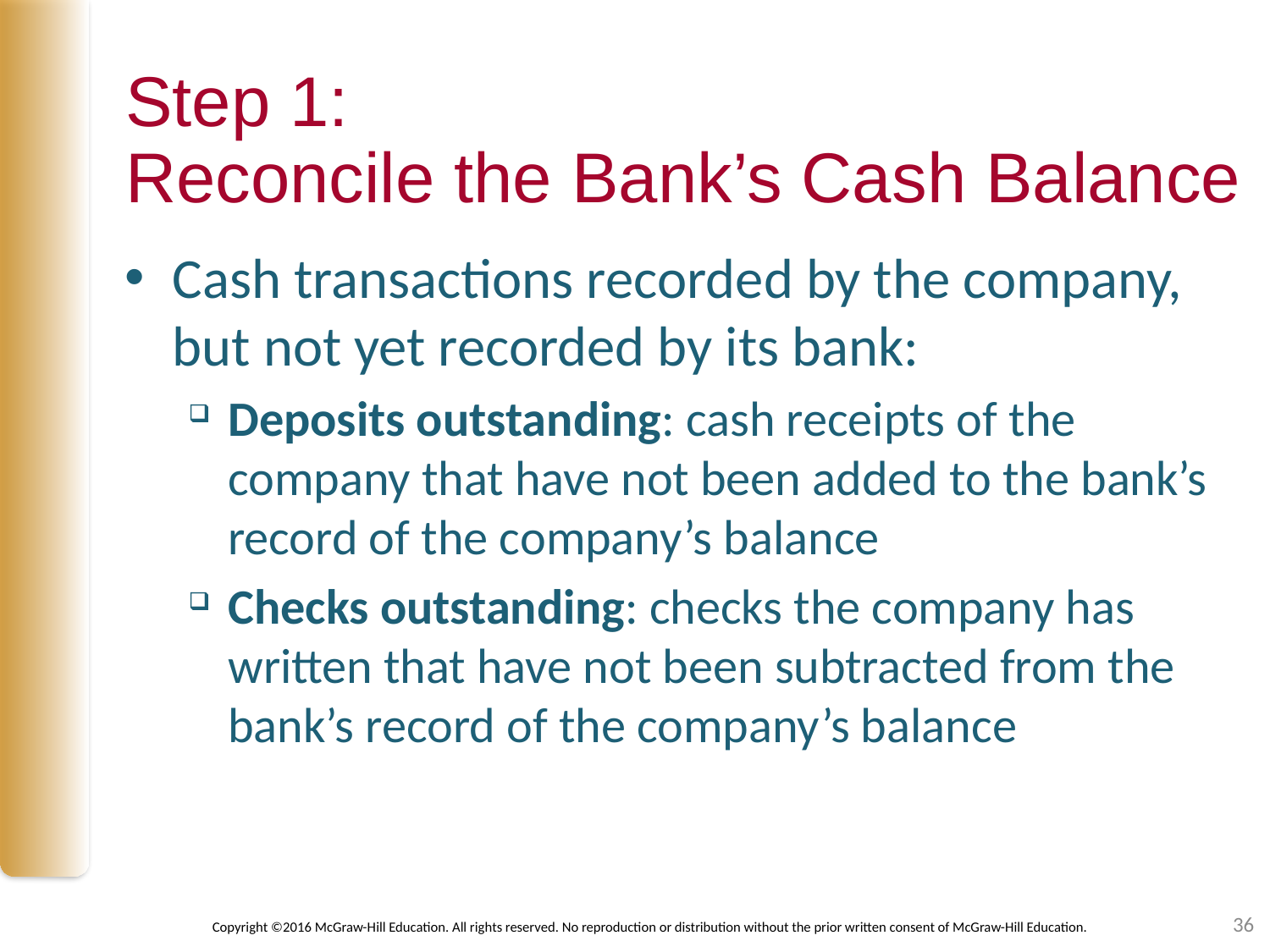

# Step 1: Reconcile the Bank’s Cash Balance
Cash transactions recorded by the company, but not yet recorded by its bank:
Deposits outstanding: cash receipts of the company that have not been added to the bank’s record of the company’s balance
Checks outstanding: checks the company has written that have not been subtracted from the bank’s record of the company’s balance
36
Copyright ©2016 McGraw-Hill Education. All rights reserved. No reproduction or distribution without the prior written consent of McGraw-Hill Education.